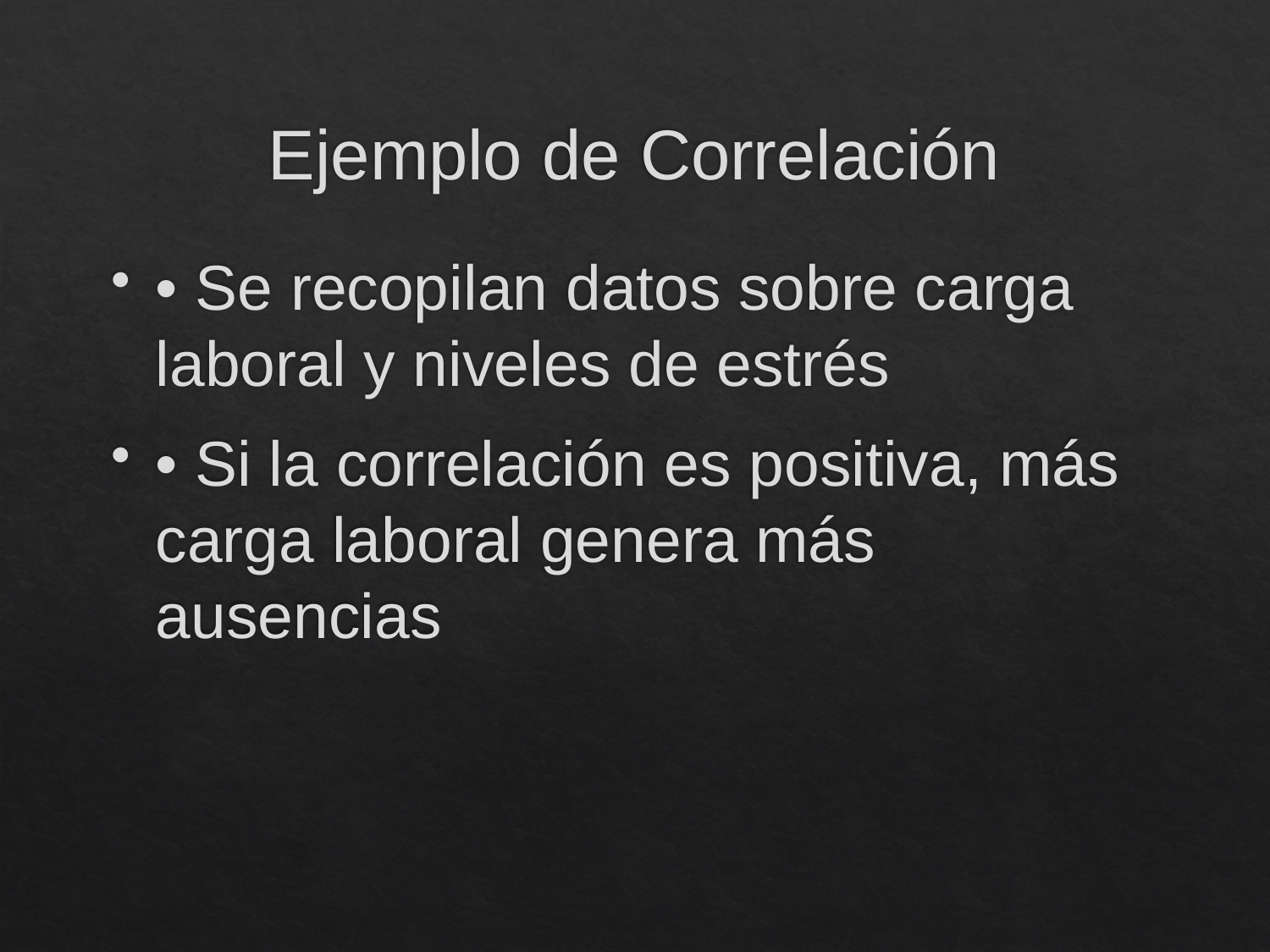

# Ejemplo de Correlación
• Se recopilan datos sobre carga laboral y niveles de estrés
• Si la correlación es positiva, más carga laboral genera más ausencias